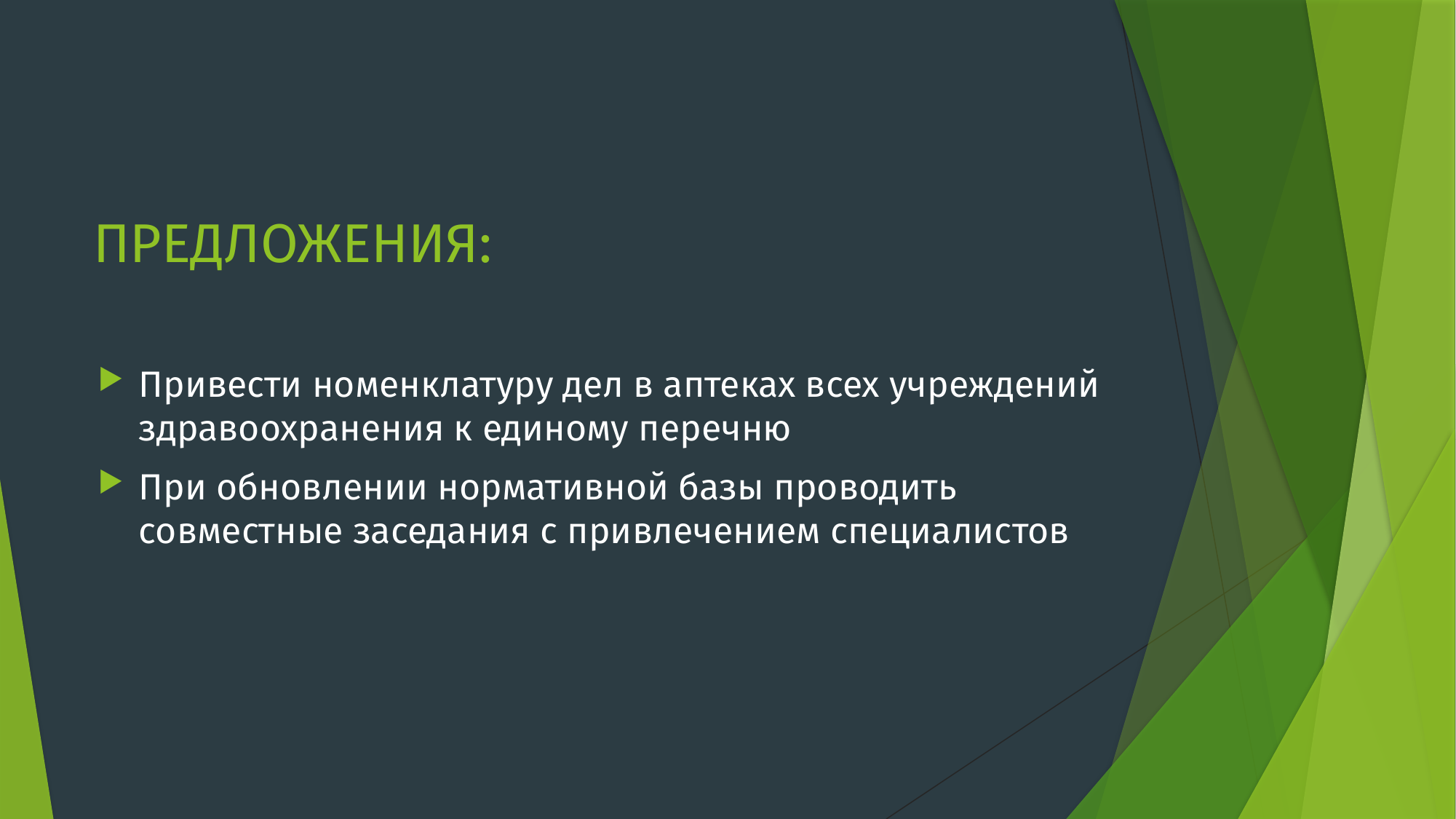

# ПРЕДЛОЖЕНИЯ:
Привести номенклатуру дел в аптеках всех учреждений здравоохранения к единому перечню
При обновлении нормативной базы проводить совместные заседания с привлечением специалистов